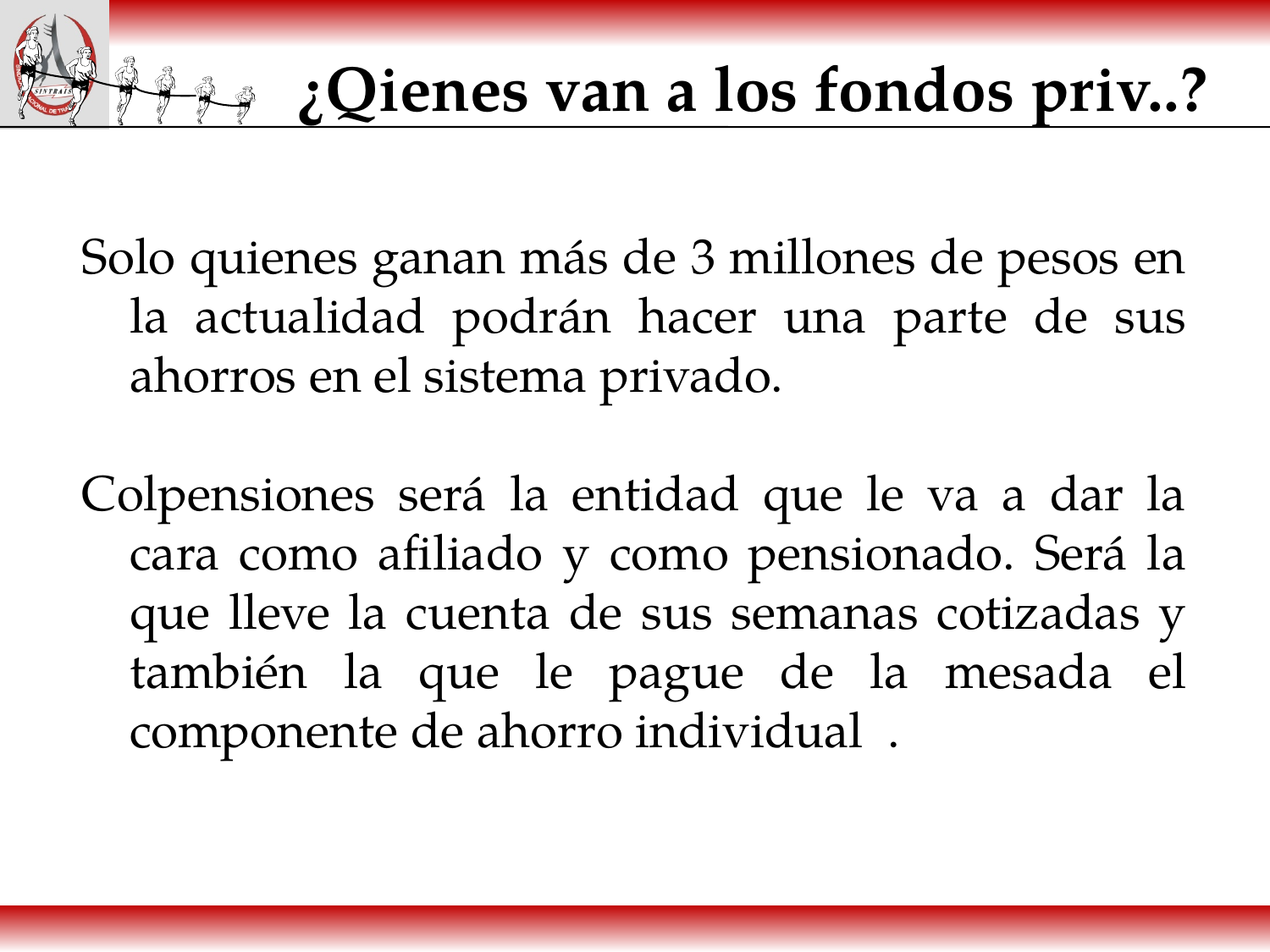

# ¿Qienes van a los fondos priv..?

Solo quienes ganan más de 3 millones de pesos en la actualidad podrán hacer una parte de sus ahorros en el sistema privado.

Colpensiones será la entidad que le va a dar la cara como afiliado y como pensionado. Será la que lleve la cuenta de sus semanas cotizadas y también la que le pague de la mesada el componente de ahorro individual  .